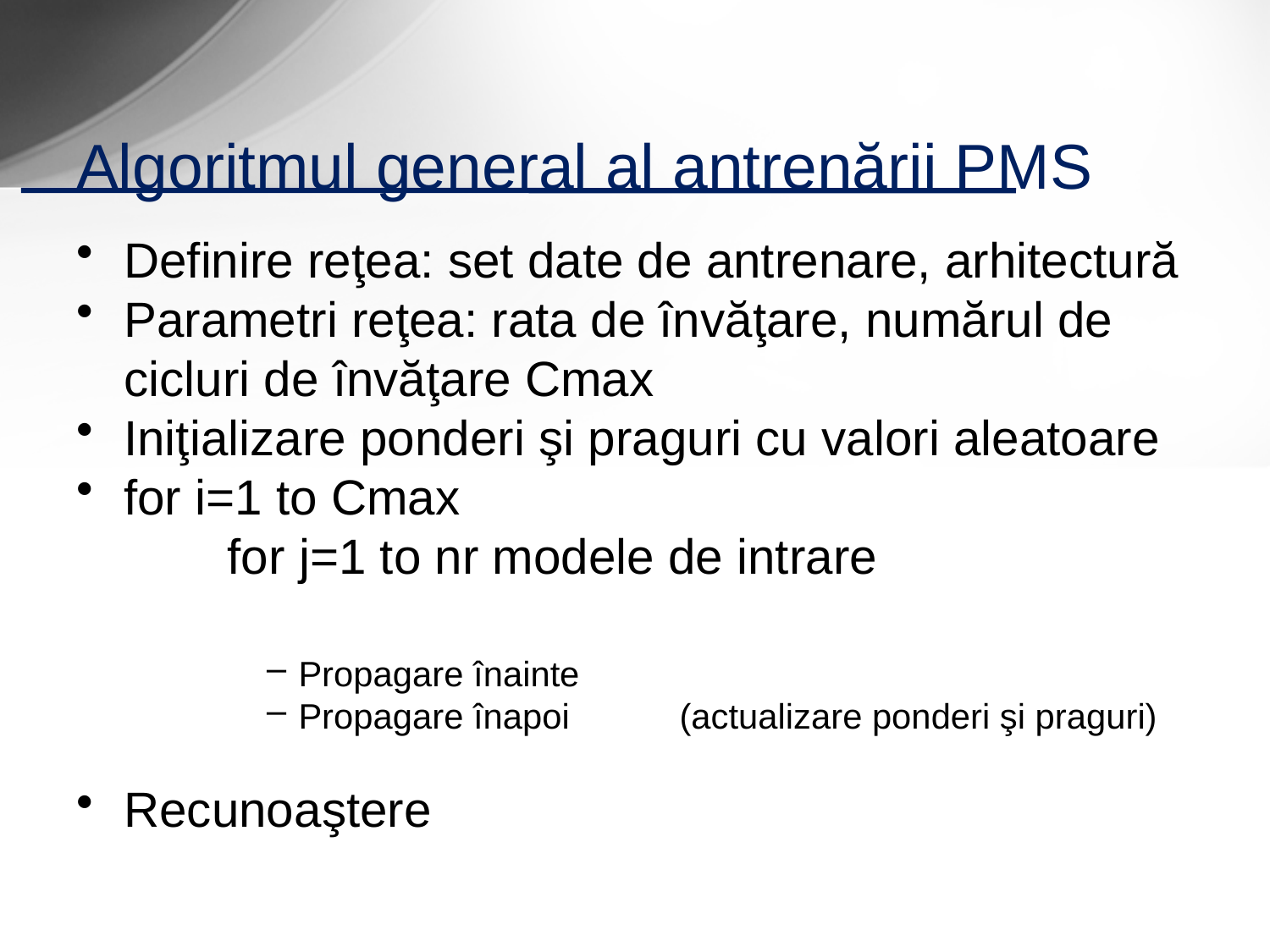

# Algoritmul general al antrenării PMS
Definire reţea: set date de antrenare, arhitectură
Parametri reţea: rata de învăţare, numărul de cicluri de învăţare Cmax
Iniţializare ponderi şi praguri cu valori aleatoare
for i=1 to Cmax
           for j=1 to nr modele de intrare

Propagare înainte
Propagare înapoi	(actualizare ponderi şi praguri)

Recunoaştere